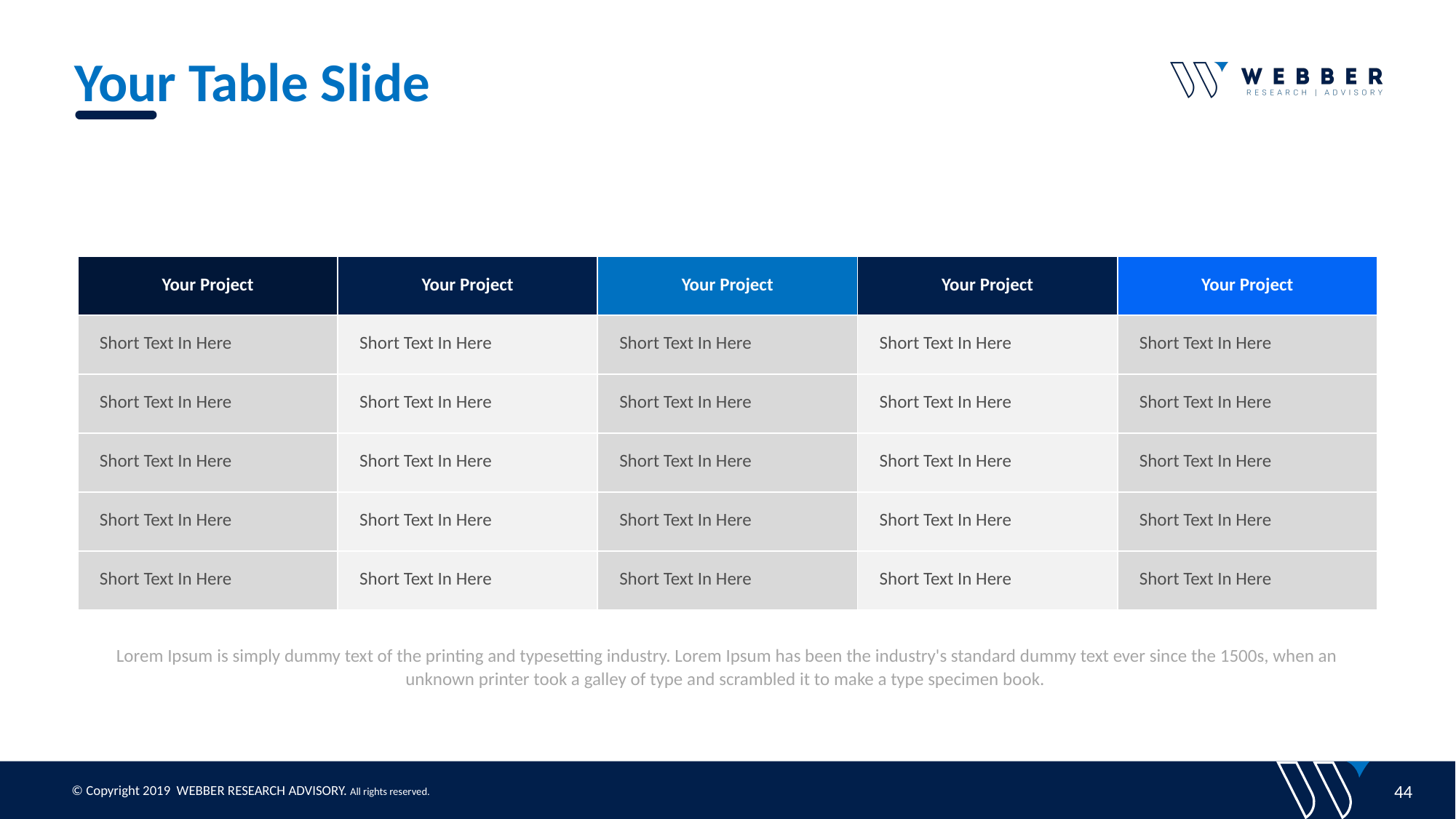

Your Table Slide
| Your Project | Your Project | Your Project | Your Project | Your Project |
| --- | --- | --- | --- | --- |
| Short Text In Here | Short Text In Here | Short Text In Here | Short Text In Here | Short Text In Here |
| Short Text In Here | Short Text In Here | Short Text In Here | Short Text In Here | Short Text In Here |
| Short Text In Here | Short Text In Here | Short Text In Here | Short Text In Here | Short Text In Here |
| Short Text In Here | Short Text In Here | Short Text In Here | Short Text In Here | Short Text In Here |
| Short Text In Here | Short Text In Here | Short Text In Here | Short Text In Here | Short Text In Here |
Lorem Ipsum is simply dummy text of the printing and typesetting industry. Lorem Ipsum has been the industry's standard dummy text ever since the 1500s, when an unknown printer took a galley of type and scrambled it to make a type specimen book.